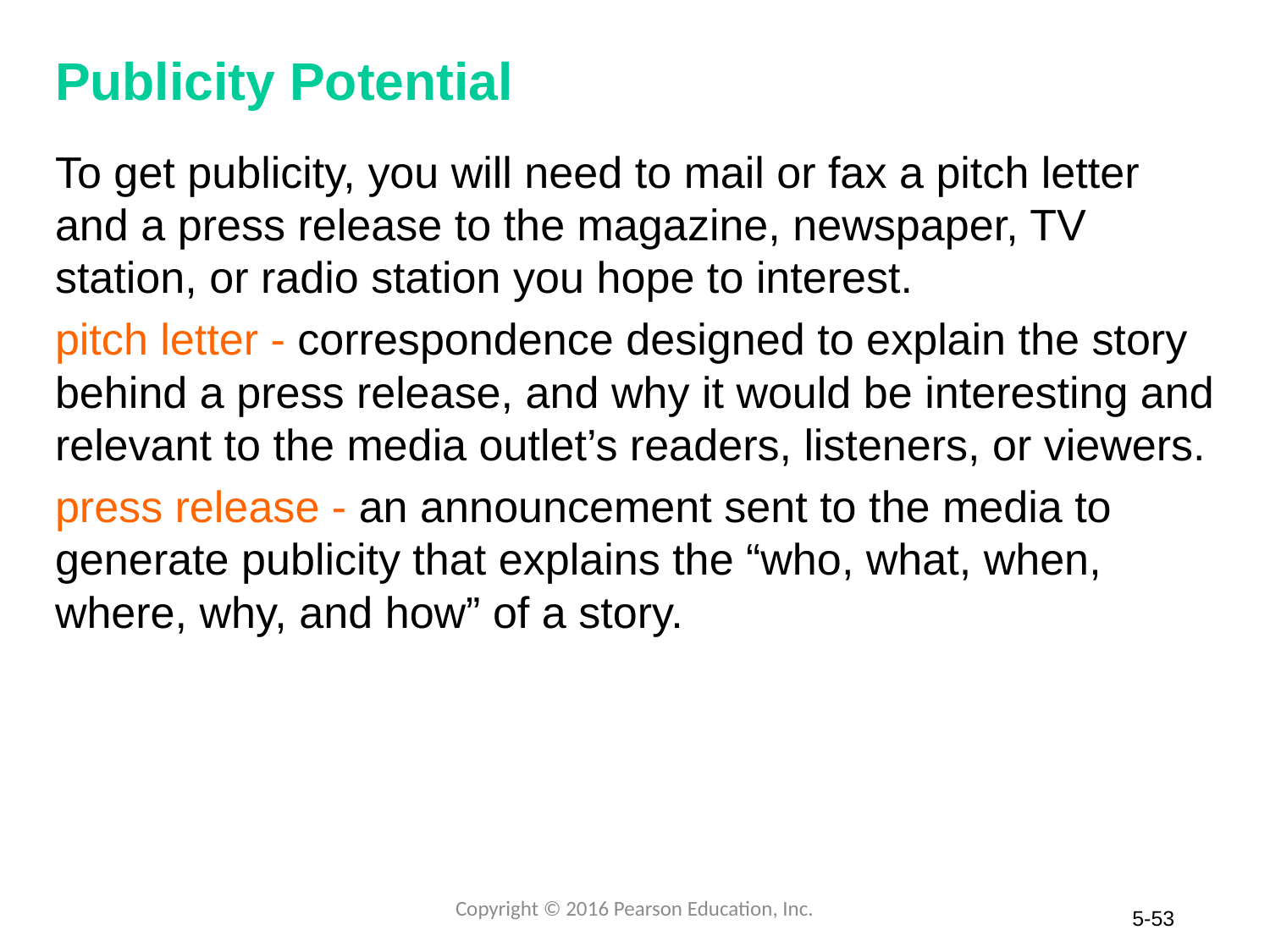

# Publicity Potential
To get publicity, you will need to mail or fax a pitch letter and a press release to the magazine, newspaper, TV station, or radio station you hope to interest.
pitch letter - correspondence designed to explain the story behind a press release, and why it would be interesting and relevant to the media outlet’s readers, listeners, or viewers.
press release - an announcement sent to the media to generate publicity that explains the “who, what, when, where, why, and how” of a story.
Copyright © 2016 Pearson Education, Inc.